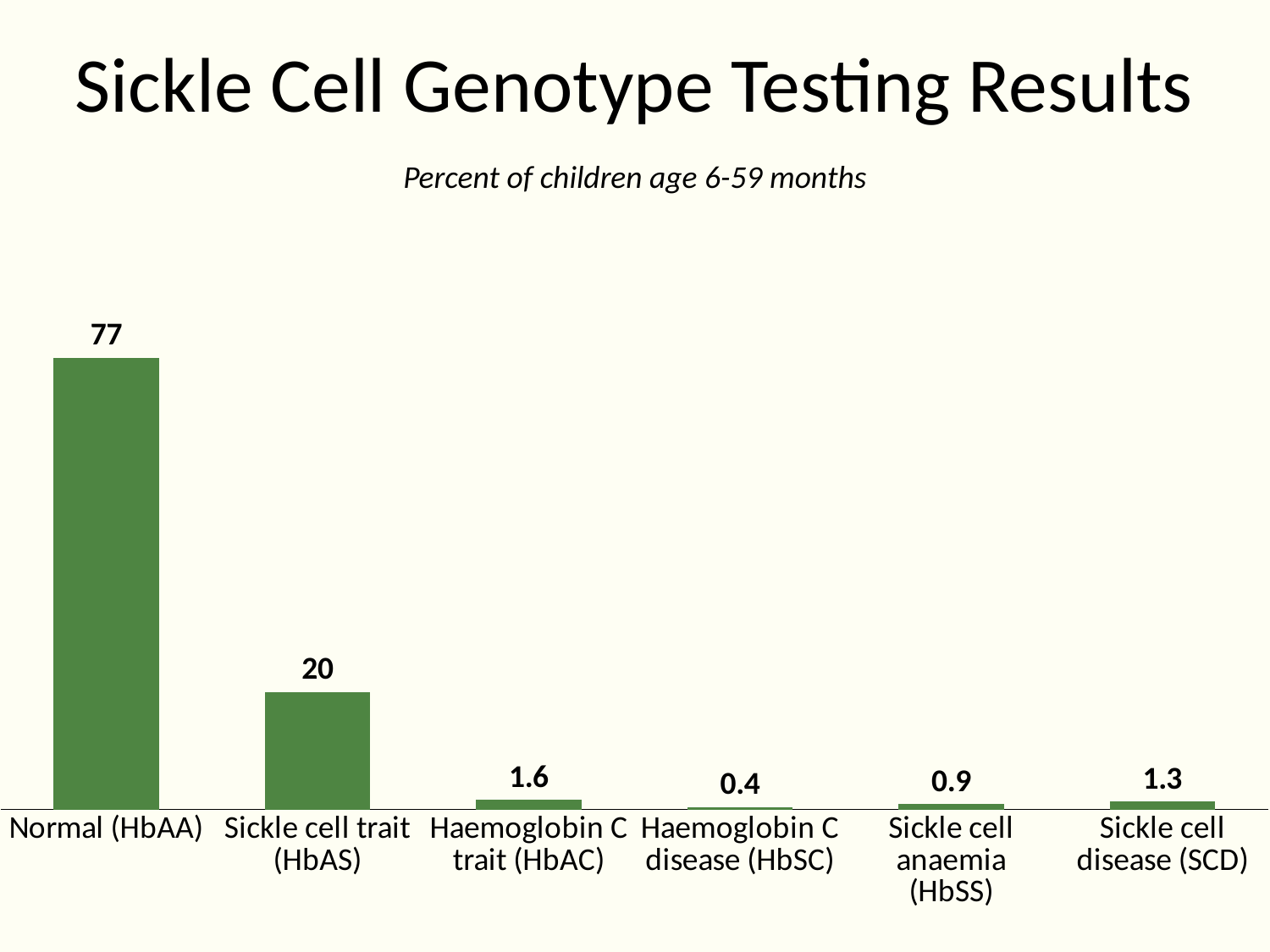

# Sickle Cell Genotype Testing Results
Percent of children age 6-59 months

### Chart

| Category | Series 1 |
|---|---|
| Normal (HbAA) | 77.0 |
| Sickle cell trait (HbAS) | 20.0 |
| Haemoglobin C trait (HbAC) | 1.6 |
| Haemoglobin C disease (HbSC) | 0.4 |
| Sickle cell anaemia (HbSS) | 0.9 |
| Sickle cell disease (SCD) | 1.3 |